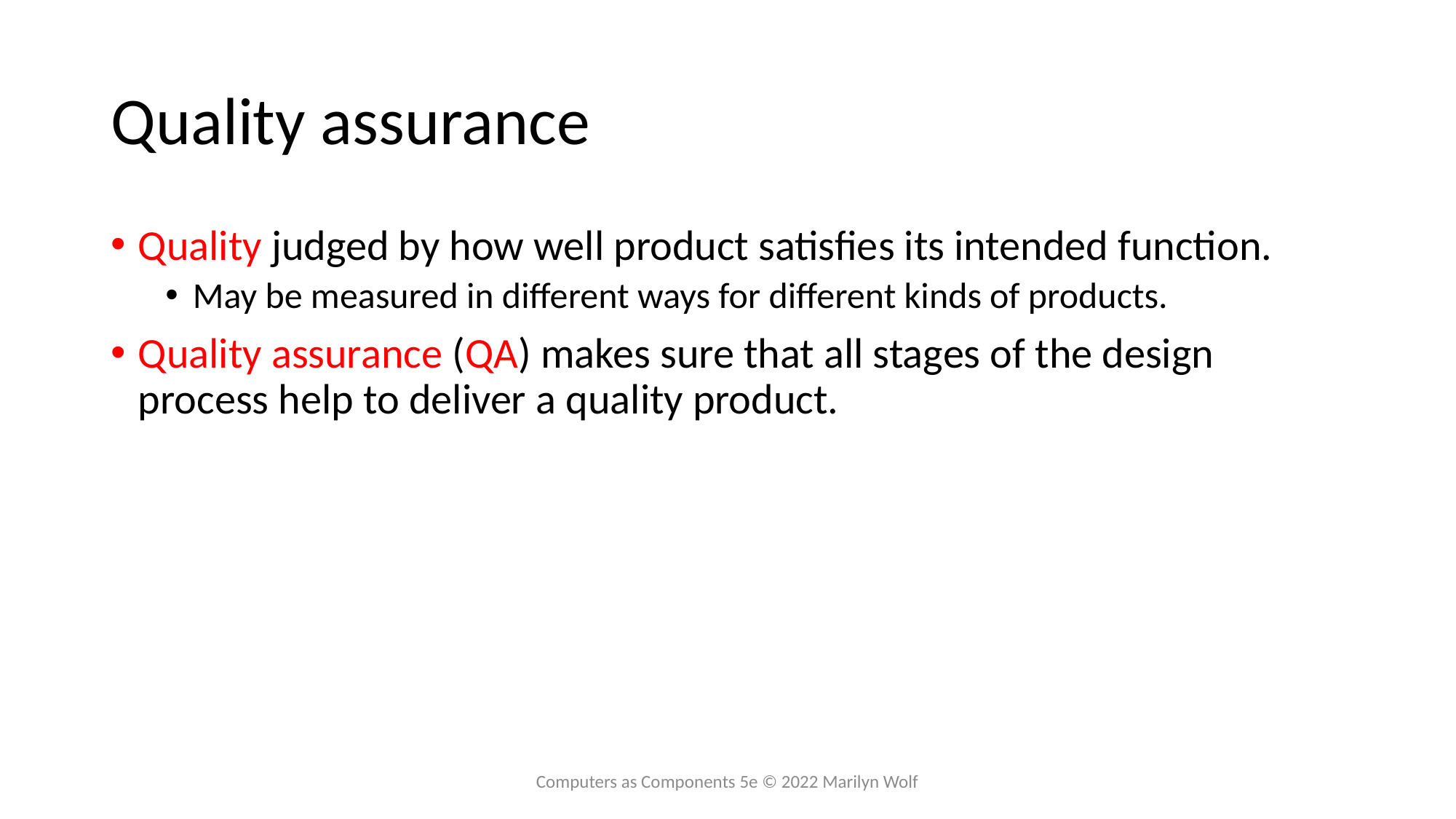

# Quality assurance
Quality judged by how well product satisfies its intended function.
May be measured in different ways for different kinds of products.
Quality assurance (QA) makes sure that all stages of the design process help to deliver a quality product.
Computers as Components 5e © 2022 Marilyn Wolf